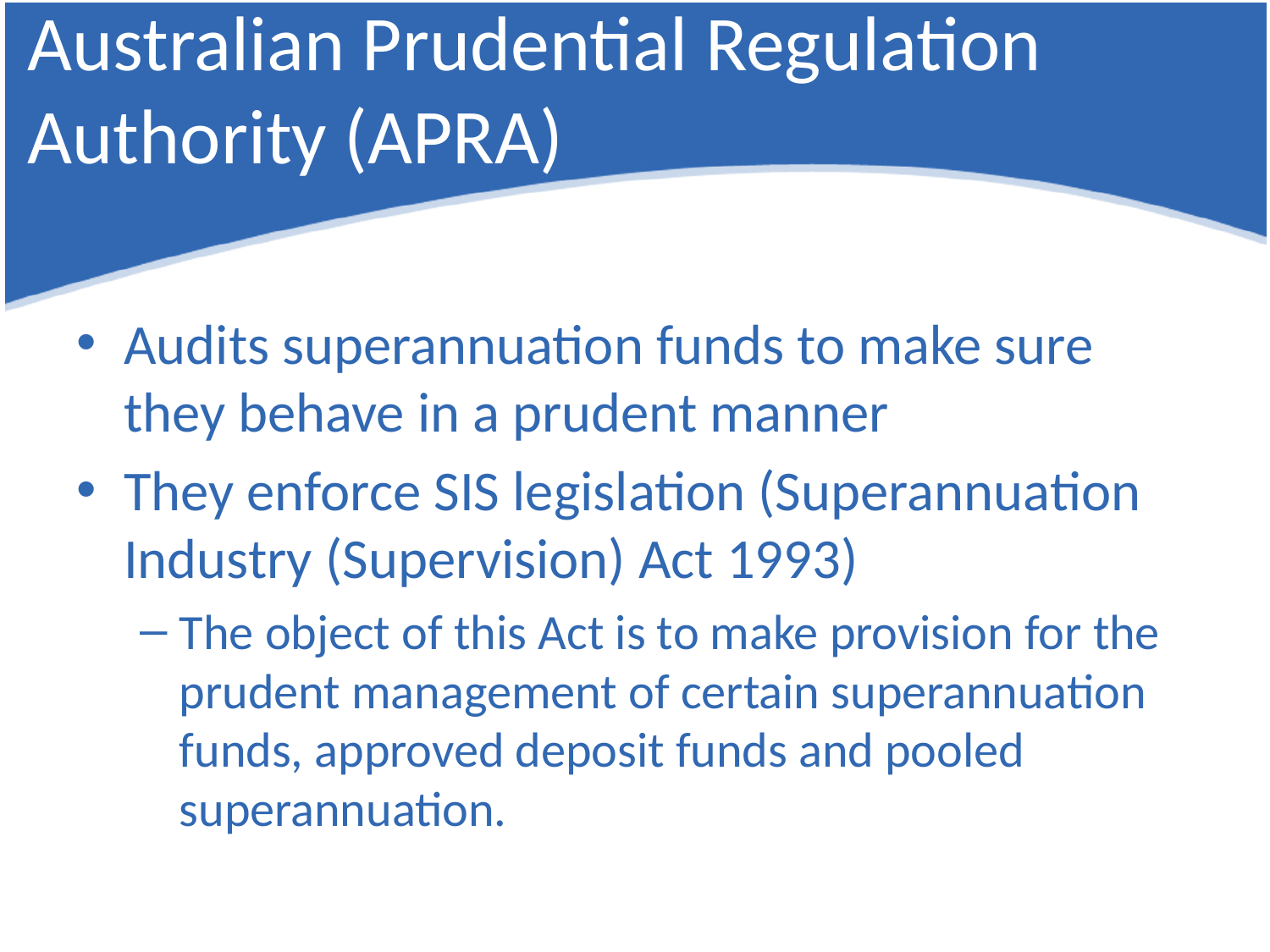

# Australian Prudential Regulation Authority (APRA)
Audits superannuation funds to make sure they behave in a prudent manner
They enforce SIS legislation (Superannuation Industry (Supervision) Act 1993)
The object of this Act is to make provision for the prudent management of certain superannuation funds, approved deposit funds and pooled superannuation.